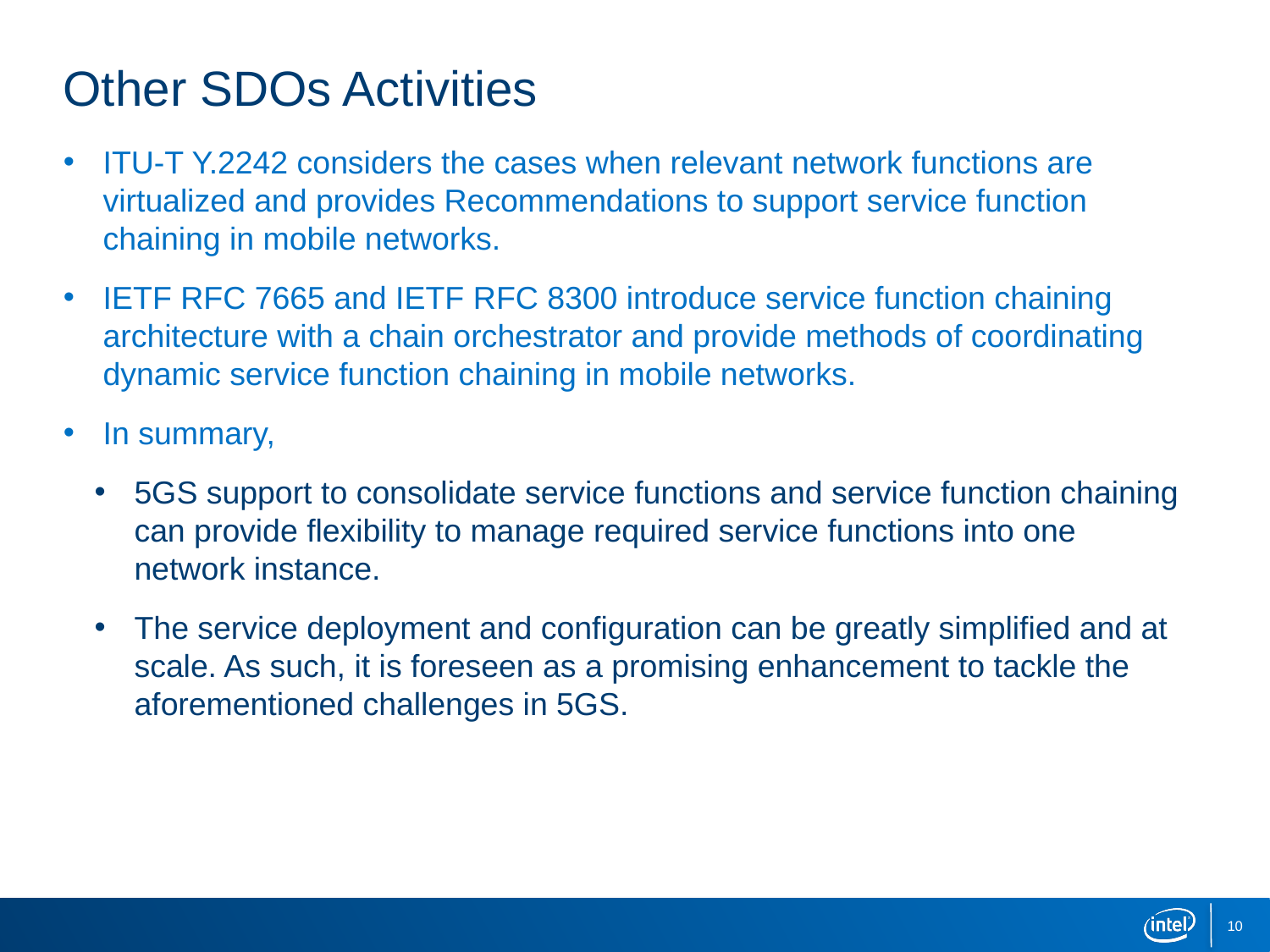

# Other SDOs Activities
ITU-T Y.2242 considers the cases when relevant network functions are virtualized and provides Recommendations to support service function chaining in mobile networks.
IETF RFC 7665 and IETF RFC 8300 introduce service function chaining architecture with a chain orchestrator and provide methods of coordinating dynamic service function chaining in mobile networks.
In summary,
5GS support to consolidate service functions and service function chaining can provide flexibility to manage required service functions into one network instance.
The service deployment and configuration can be greatly simplified and at scale. As such, it is foreseen as a promising enhancement to tackle the aforementioned challenges in 5GS.

10